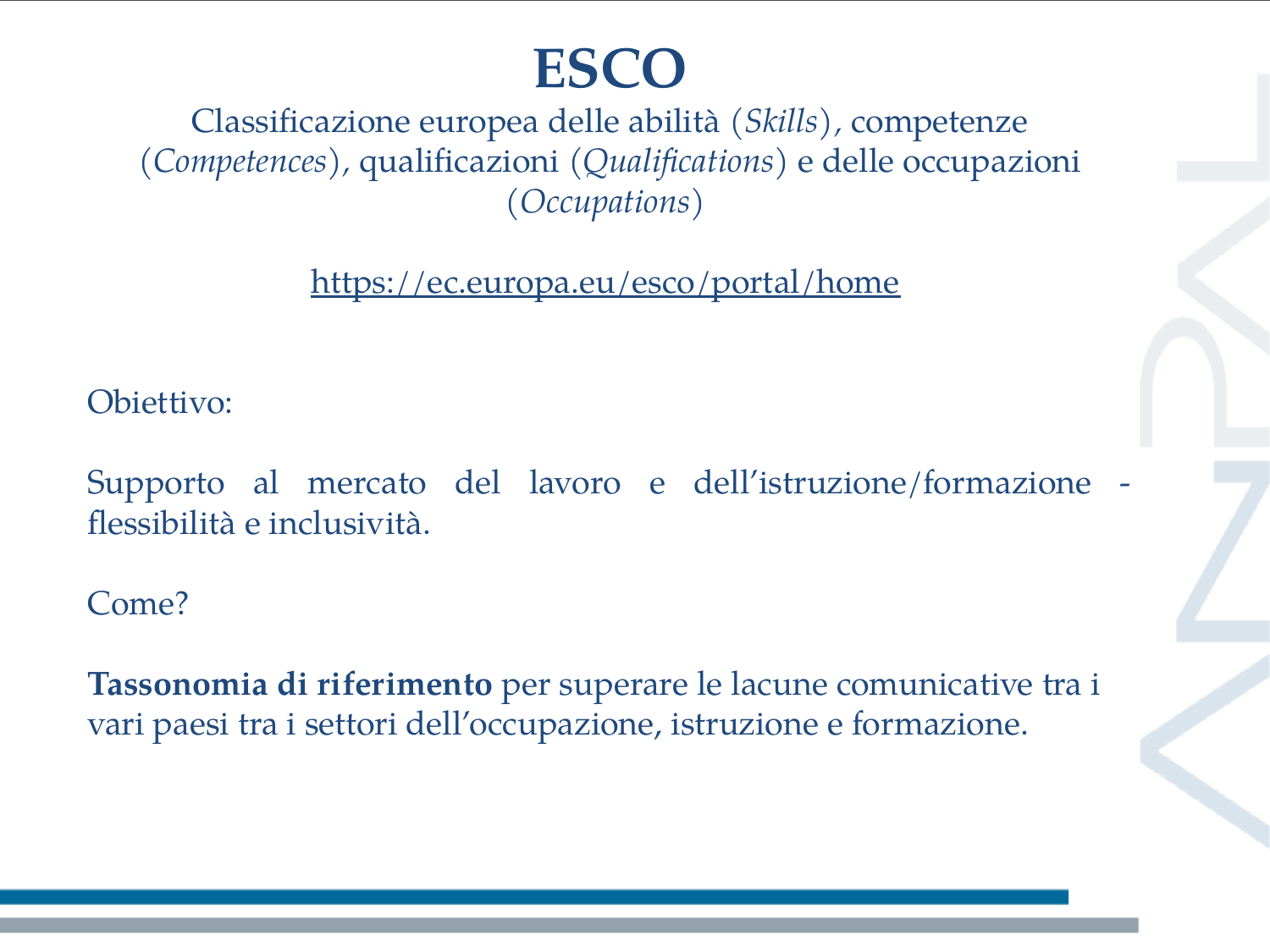

ESCO
Classificazione europea delle abilità (Skills), competenze (Competences), qualificazioni (Qualifications) e delle occupazioni (Occupations)

https://ec.europa.eu/esco/portal/home

Obiettivo:

Supporto al mercato del lavoro e dell’istruzione/formazione - flessibilità e inclusività.

Come?

Tassonomia di riferimento per superare le lacune comunicative tra i
vari paesi tra i settori dell’occupazione, istruzione e formazione.